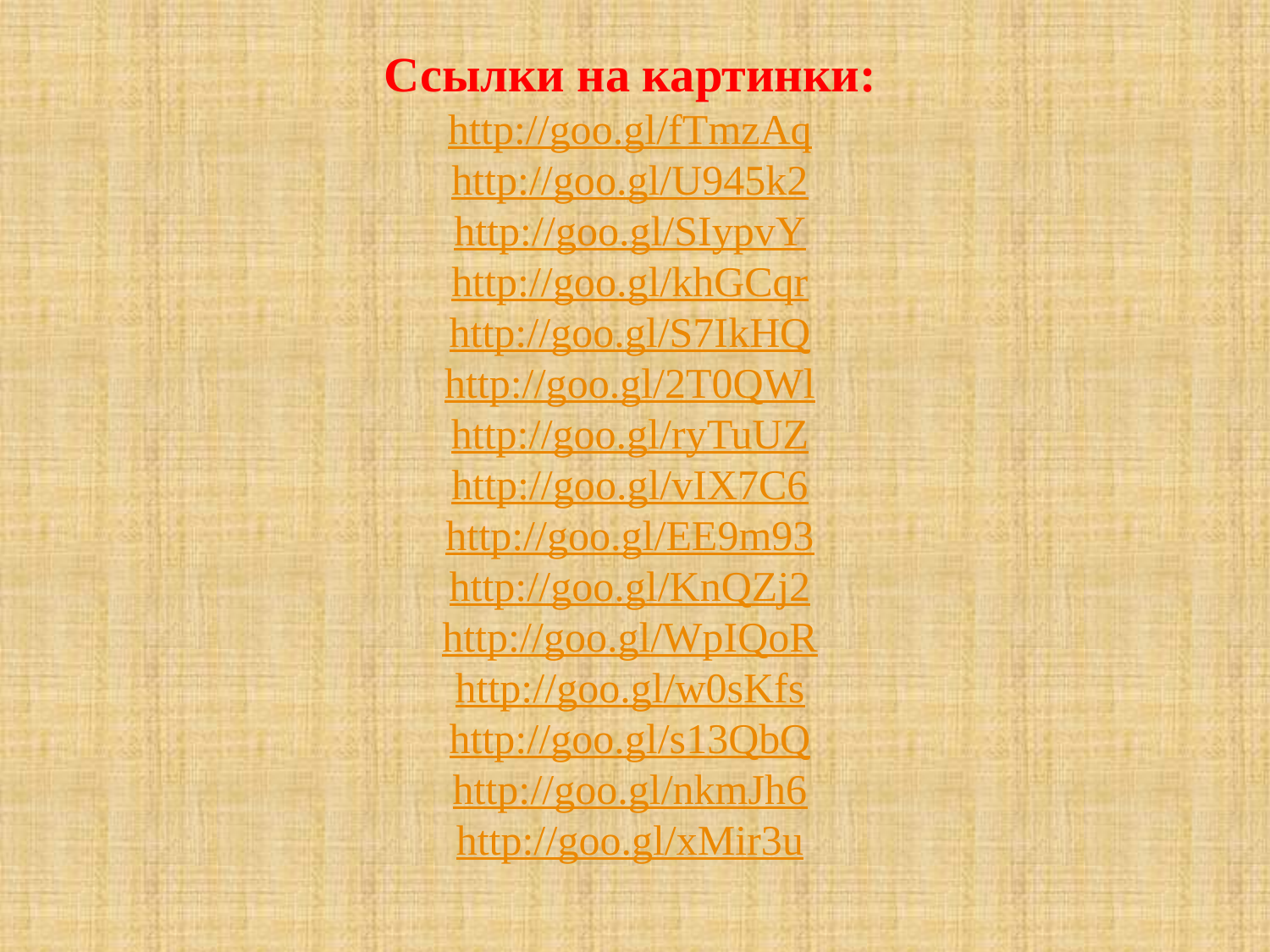

Ссылки на картинки:
http://goo.gl/fTmzAq
http://goo.gl/U945k2
http://goo.gl/SIypvY
http://goo.gl/khGCqr
http://goo.gl/S7IkHQ
http://goo.gl/2T0QWl
http://goo.gl/ryTuUZ
http://goo.gl/vIX7C6
http://goo.gl/EE9m93
http://goo.gl/KnQZj2
http://goo.gl/WpIQoR
http://goo.gl/w0sKfs
http://goo.gl/s13QbQ
http://goo.gl/nkmJh6
http://goo.gl/xMir3u